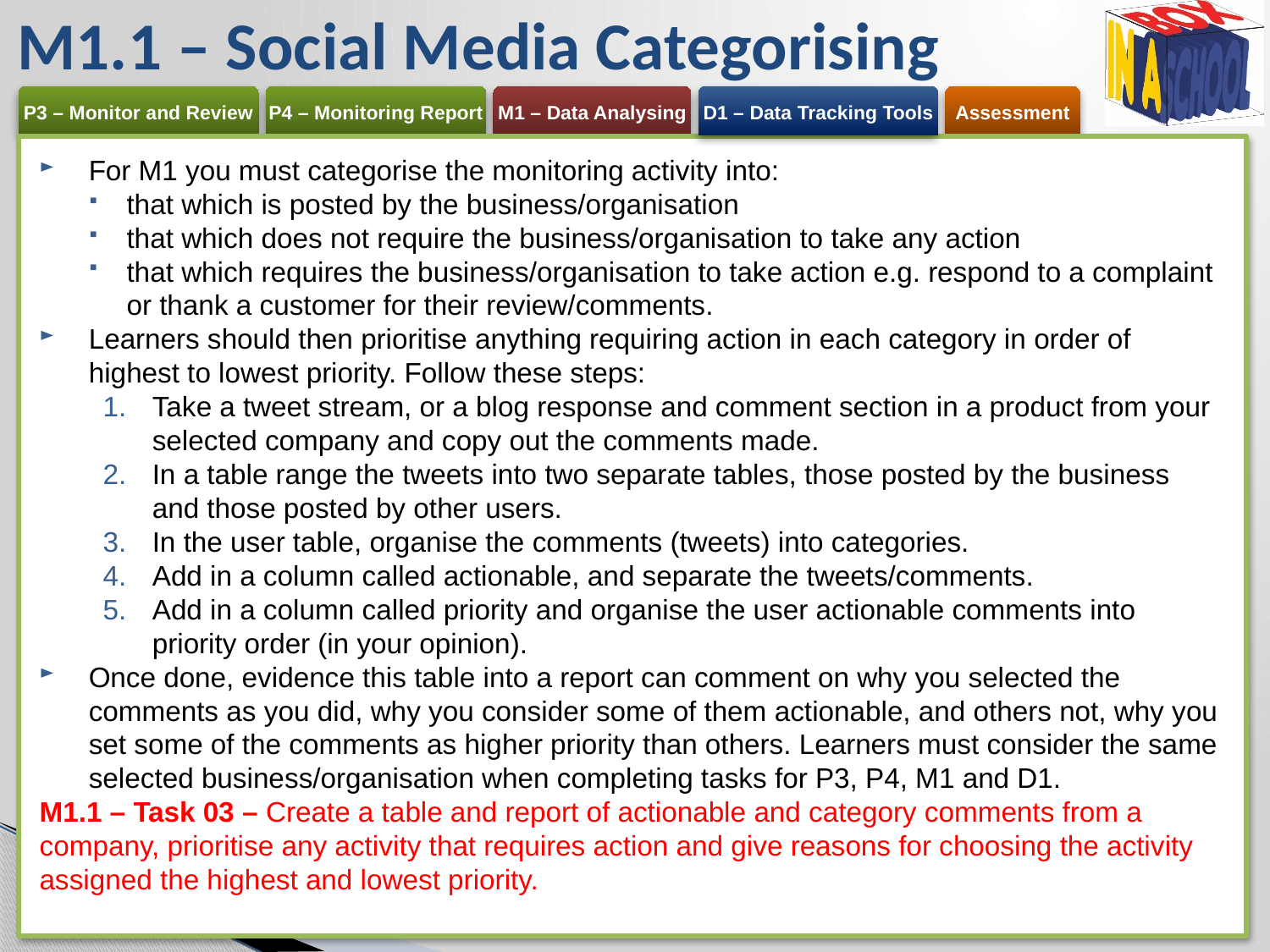

# M1.1 – Social Media Categorising
For M1 you must categorise the monitoring activity into:
that which is posted by the business/organisation
that which does not require the business/organisation to take any action
that which requires the business/organisation to take action e.g. respond to a complaint or thank a customer for their review/comments.
Learners should then prioritise anything requiring action in each category in order of highest to lowest priority. Follow these steps:
Take a tweet stream, or a blog response and comment section in a product from your selected company and copy out the comments made.
In a table range the tweets into two separate tables, those posted by the business and those posted by other users.
In the user table, organise the comments (tweets) into categories.
Add in a column called actionable, and separate the tweets/comments.
Add in a column called priority and organise the user actionable comments into priority order (in your opinion).
Once done, evidence this table into a report can comment on why you selected the comments as you did, why you consider some of them actionable, and others not, why you set some of the comments as higher priority than others. Learners must consider the same selected business/organisation when completing tasks for P3, P4, M1 and D1.
M1.1 – Task 03 – Create a table and report of actionable and category comments from a company, prioritise any activity that requires action and give reasons for choosing the activity assigned the highest and lowest priority.